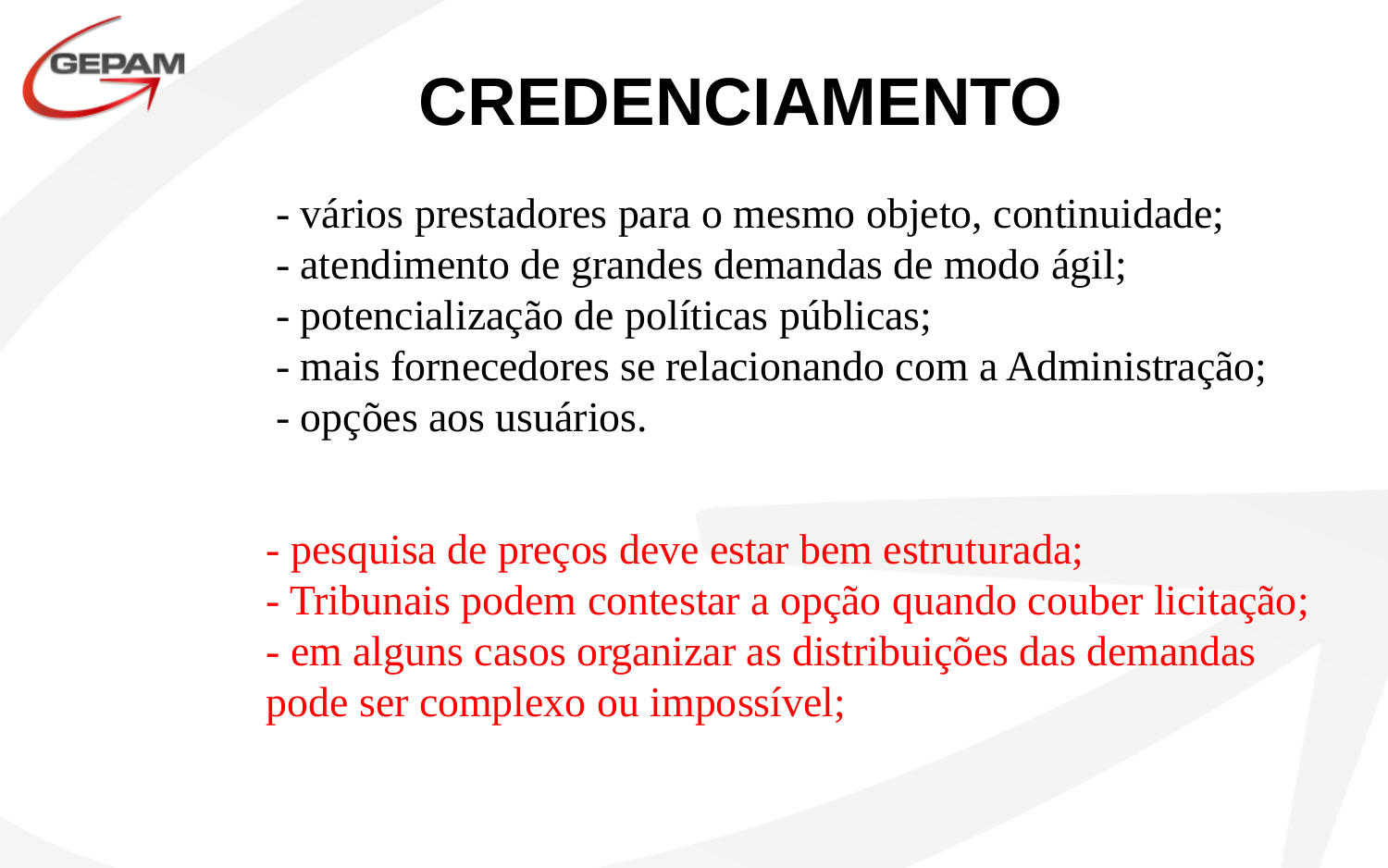

CREDENCIAMENTO
- vários prestadores para o mesmo objeto, continuidade;
- atendimento de grandes demandas de modo ágil;
- potencialização de políticas públicas;
- mais fornecedores se relacionando com a Administração;
- opções aos usuários.
- pesquisa de preços deve estar bem estruturada;
- Tribunais podem contestar a opção quando couber licitação;
- em alguns casos organizar as distribuições das demandas pode ser complexo ou impossível;